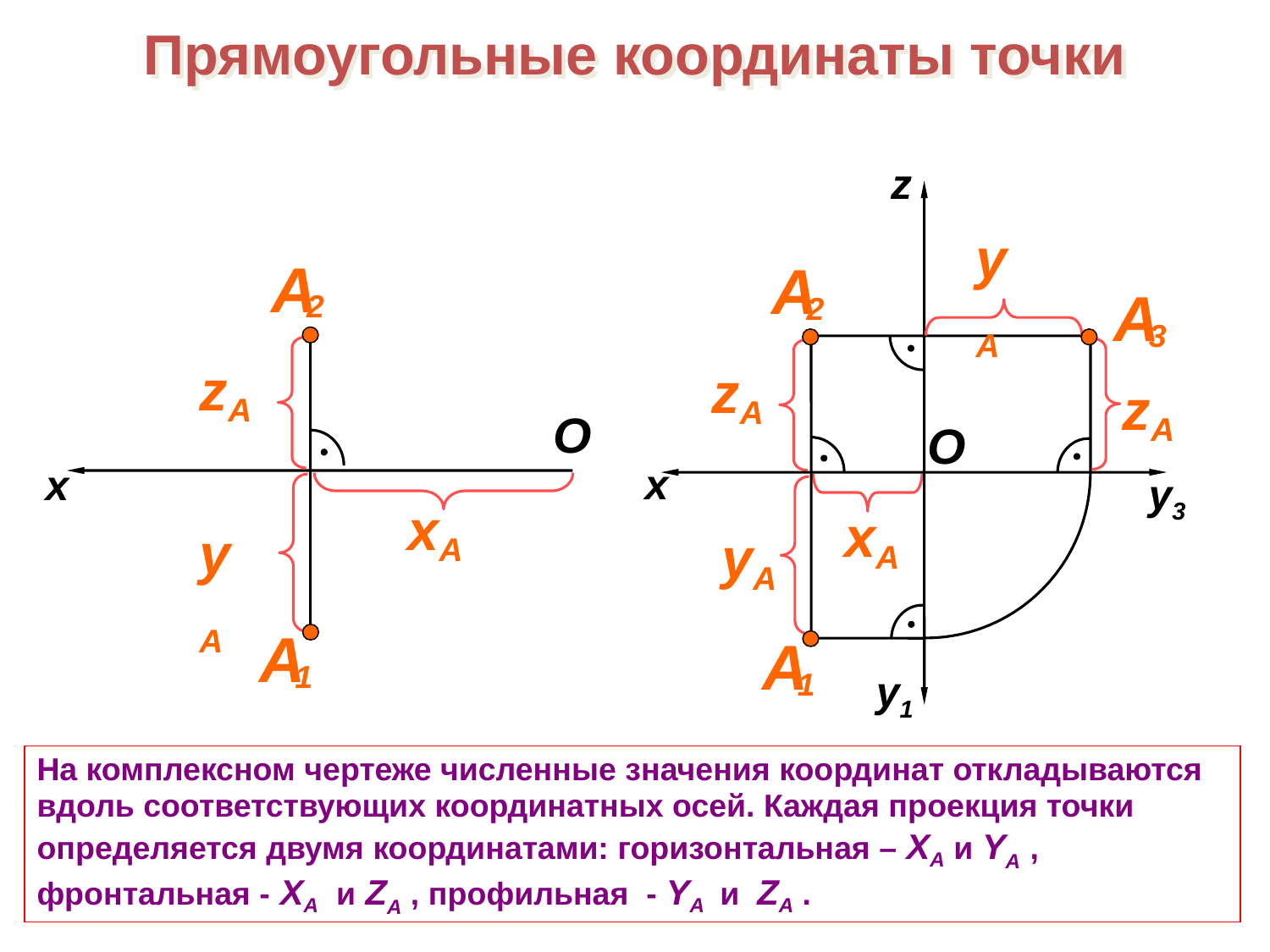

Прямоугольные координаты точки
z

O

x

y3

y1
yA

А
2

А
2

А
3

zA

zA

zA
O
x

xA

yA

xA

yA
А
1

А
1

На комплексном чертеже численные значения координат откладываются вдоль соответствующих координатных осей. Каждая проекция точки определяется двумя координатами: горизонтальная – XA и YA , фронтальная - XA  и ZA , профильная  - YA  и  ZA .